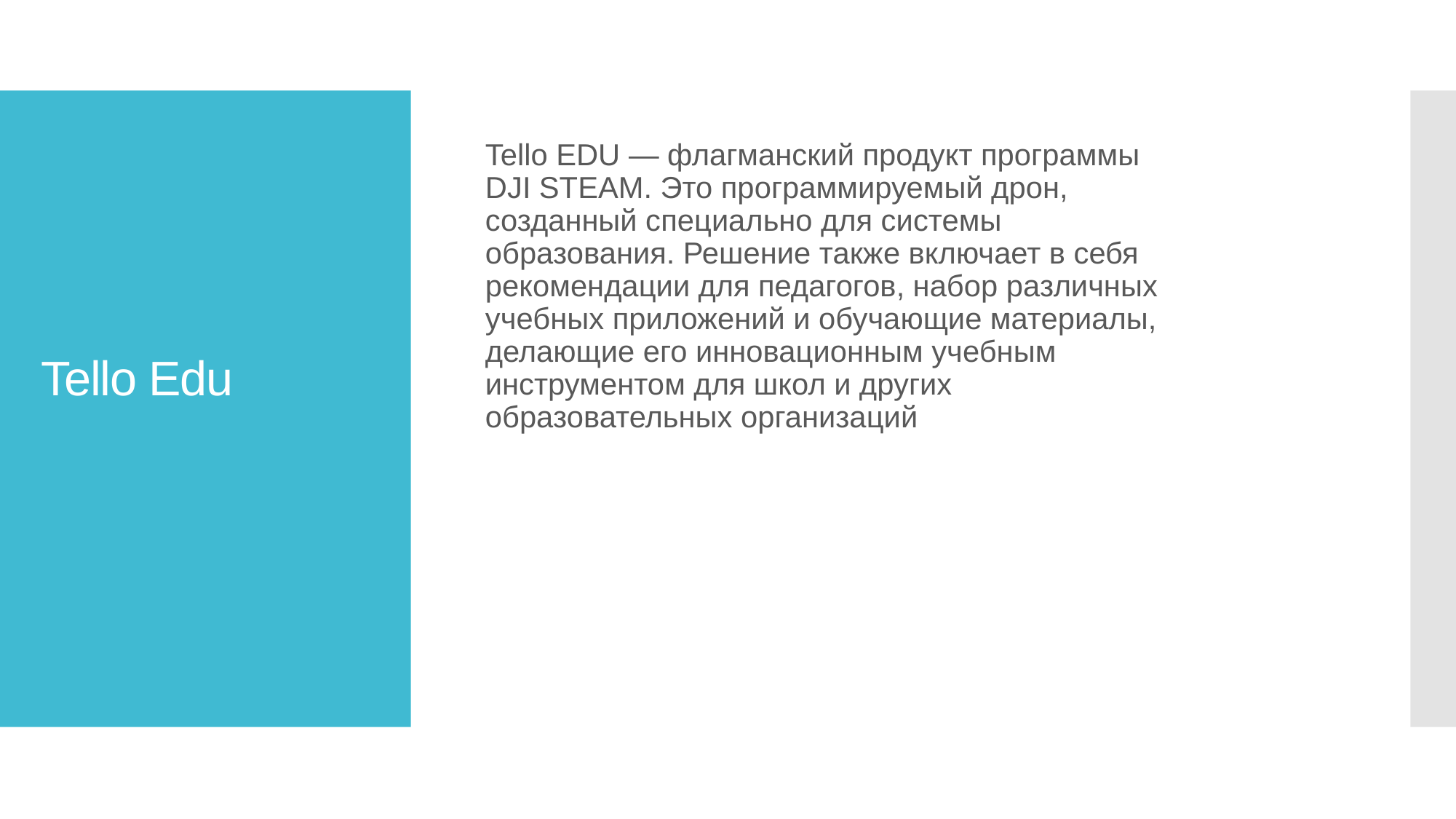

# Tello Edu
Tello EDU — флагманский продукт программы DJI STEAM. Это программируемый дрон, созданный специально для системы образования. Решение также включает в себя рекомендации для педагогов, набор различных учебных приложений и обучающие материалы, делающие его инновационным учебным инструментом для школ и других образовательных организаций